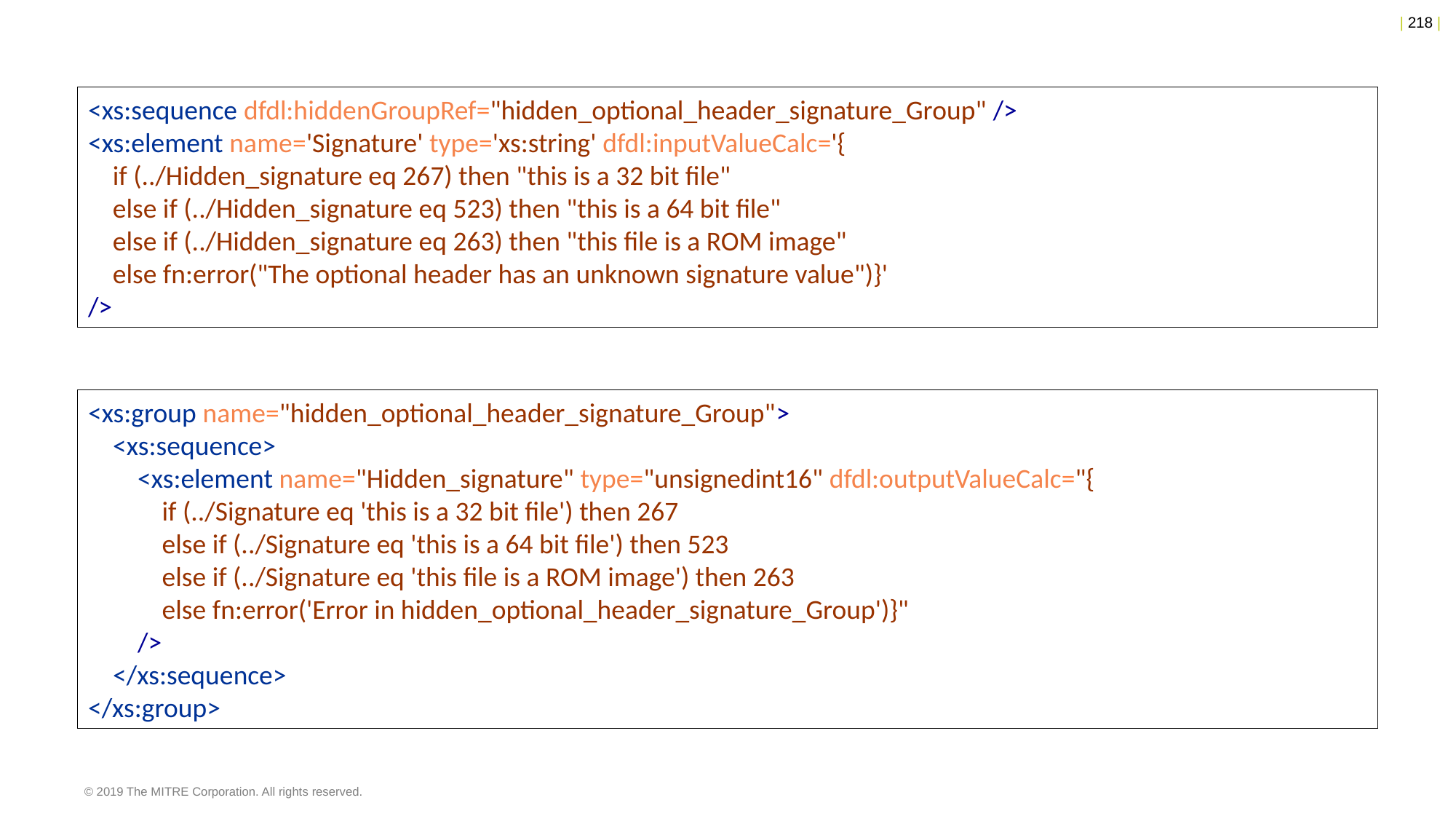

<xs:sequence dfdl:hiddenGroupRef="hidden_optional_header_signature_Group" />
<xs:element name='Signature' type='xs:string' dfdl:inputValueCalc='{
    if (../Hidden_signature eq 267) then "this is a 32 bit file"
    else if (../Hidden_signature eq 523) then "this is a 64 bit file"
    else if (../Hidden_signature eq 263) then "this file is a ROM image"
    else fn:error("The optional header has an unknown signature value")}'
/>
<xs:group name="hidden_optional_header_signature_Group">
    <xs:sequence>
        <xs:element name="Hidden_signature" type="unsignedint16" dfdl:outputValueCalc="{
            if (../Signature eq 'this is a 32 bit file') then 267
            else if (../Signature eq 'this is a 64 bit file') then 523
            else if (../Signature eq 'this file is a ROM image') then 263
            else fn:error('Error in hidden_optional_header_signature_Group')}"
        />
    </xs:sequence>
</xs:group>
© 2019 The MITRE Corporation. All rights reserved.